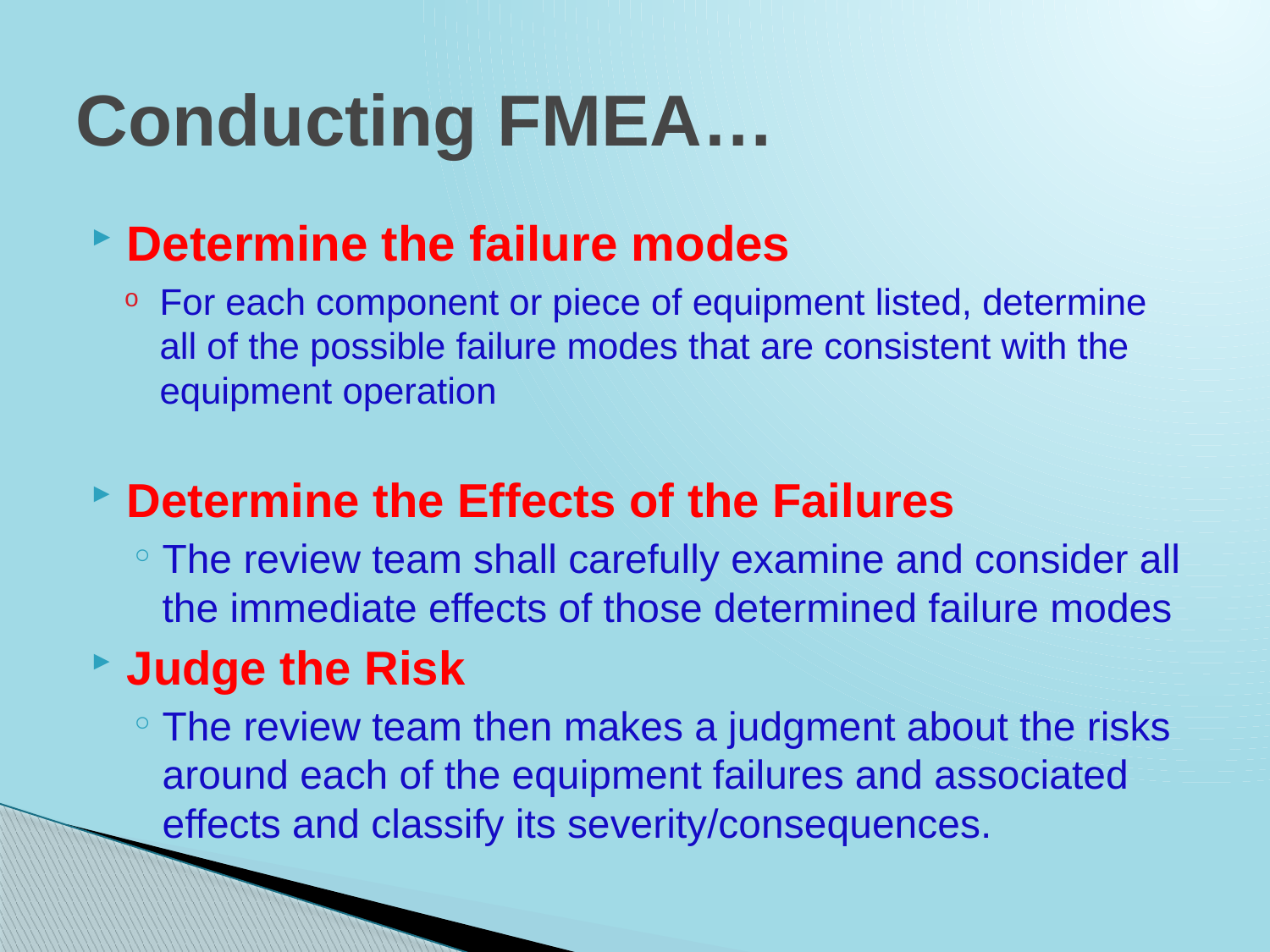

# Conducting FMEA…
Determine the failure modes
For each component or piece of equipment listed, determine all of the possible failure modes that are consistent with the equipment operation

Determine the Effects of the Failures
The review team shall carefully examine and consider all the immediate effects of those determined failure modes
Judge the Risk
The review team then makes a judgment about the risks around each of the equipment failures and associated effects and classify its severity/consequences.